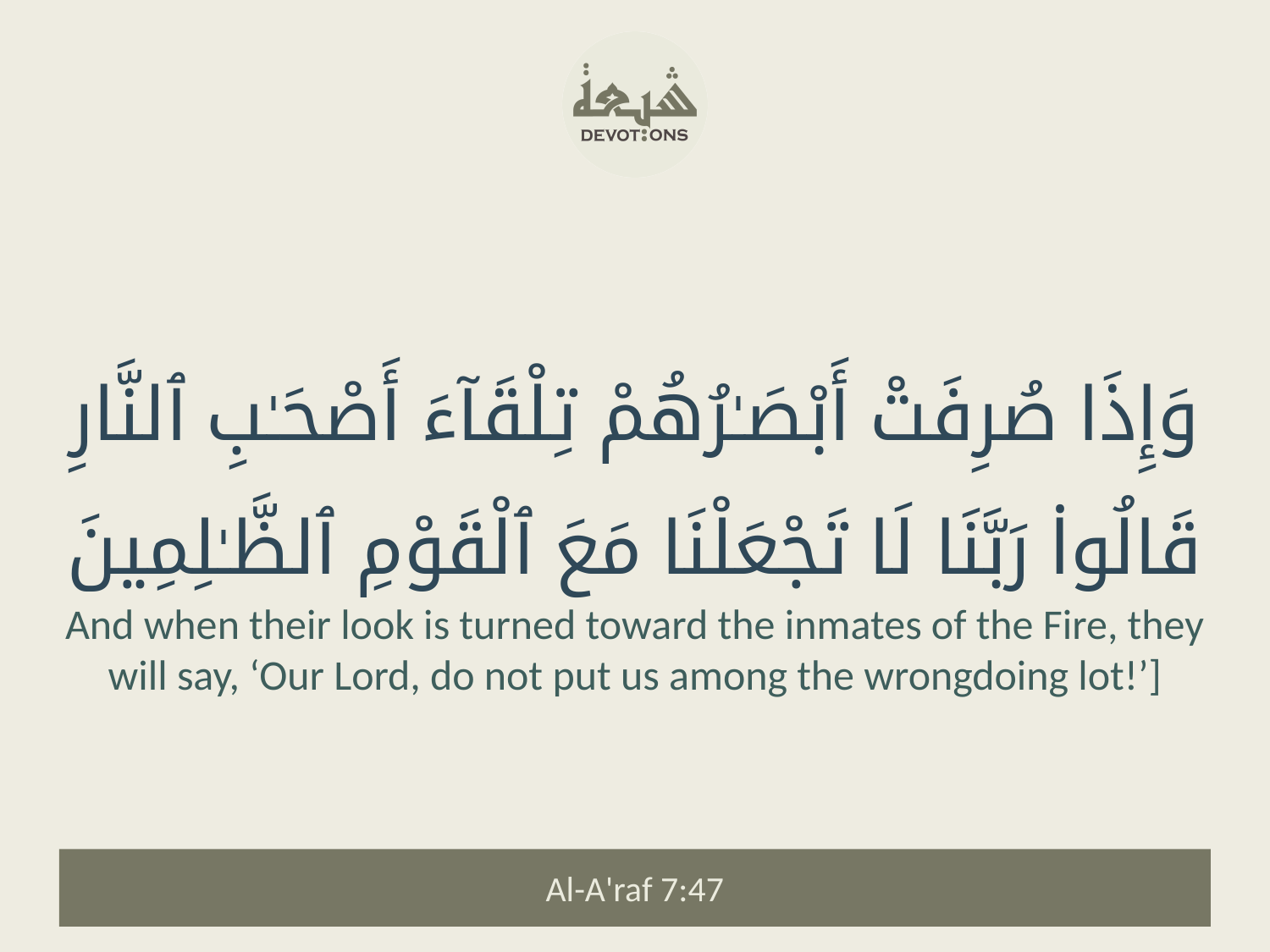

وَإِذَا صُرِفَتْ أَبْصَـٰرُهُمْ تِلْقَآءَ أَصْحَـٰبِ ٱلنَّارِ قَالُوا۟ رَبَّنَا لَا تَجْعَلْنَا مَعَ ٱلْقَوْمِ ٱلظَّـٰلِمِينَ
And when their look is turned toward the inmates of the Fire, they will say, ‘Our Lord, do not put us among the wrongdoing lot!’]
Al-A'raf 7:47